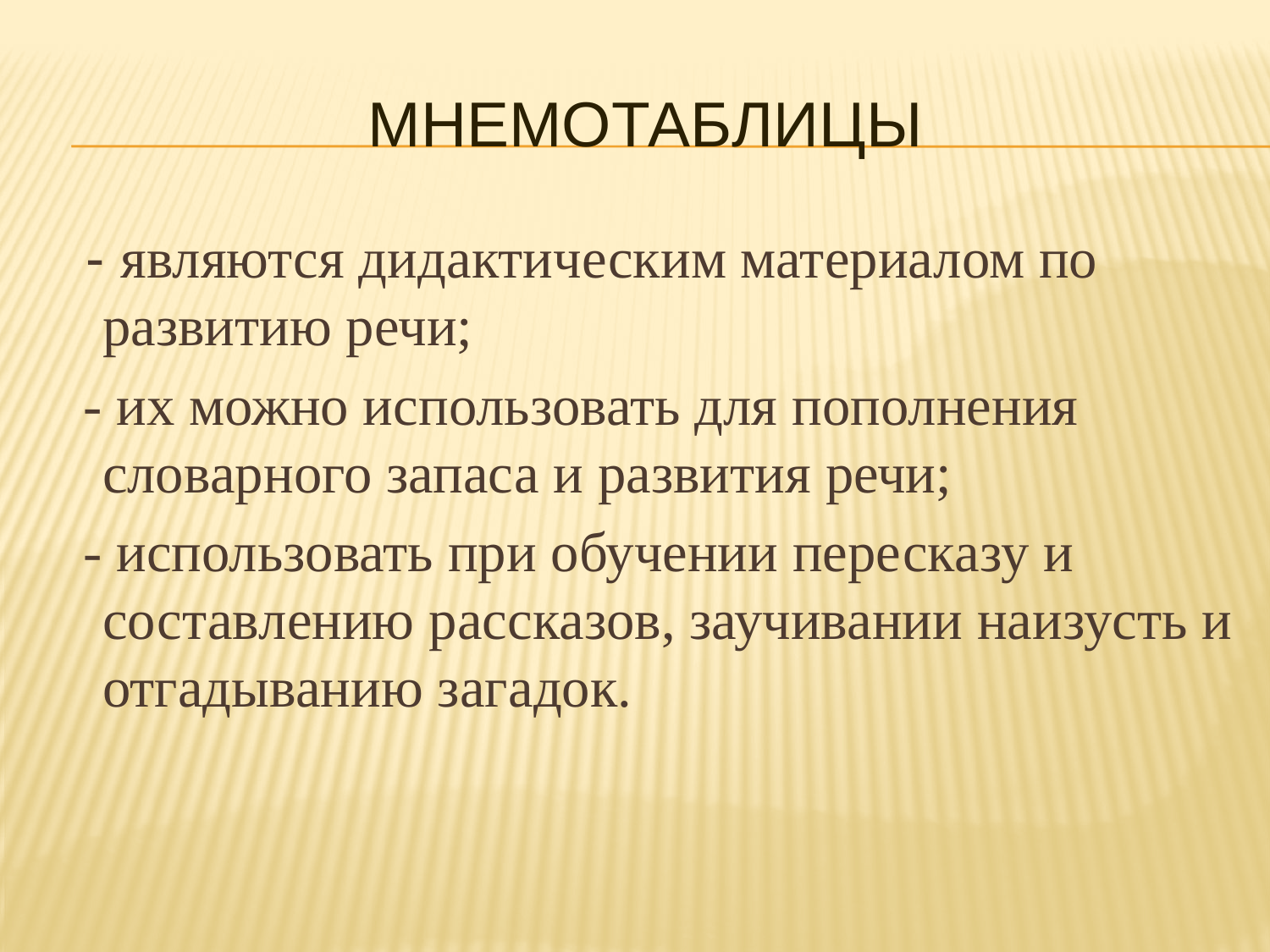

# мнемотаблицы
  - являются дидактическим материалом по развитию речи;
  - их можно использовать для пополнения словарного запаса и развития речи;
  - использовать при обучении пересказу и составлению рассказов, заучивании наизусть и отгадыванию загадок.